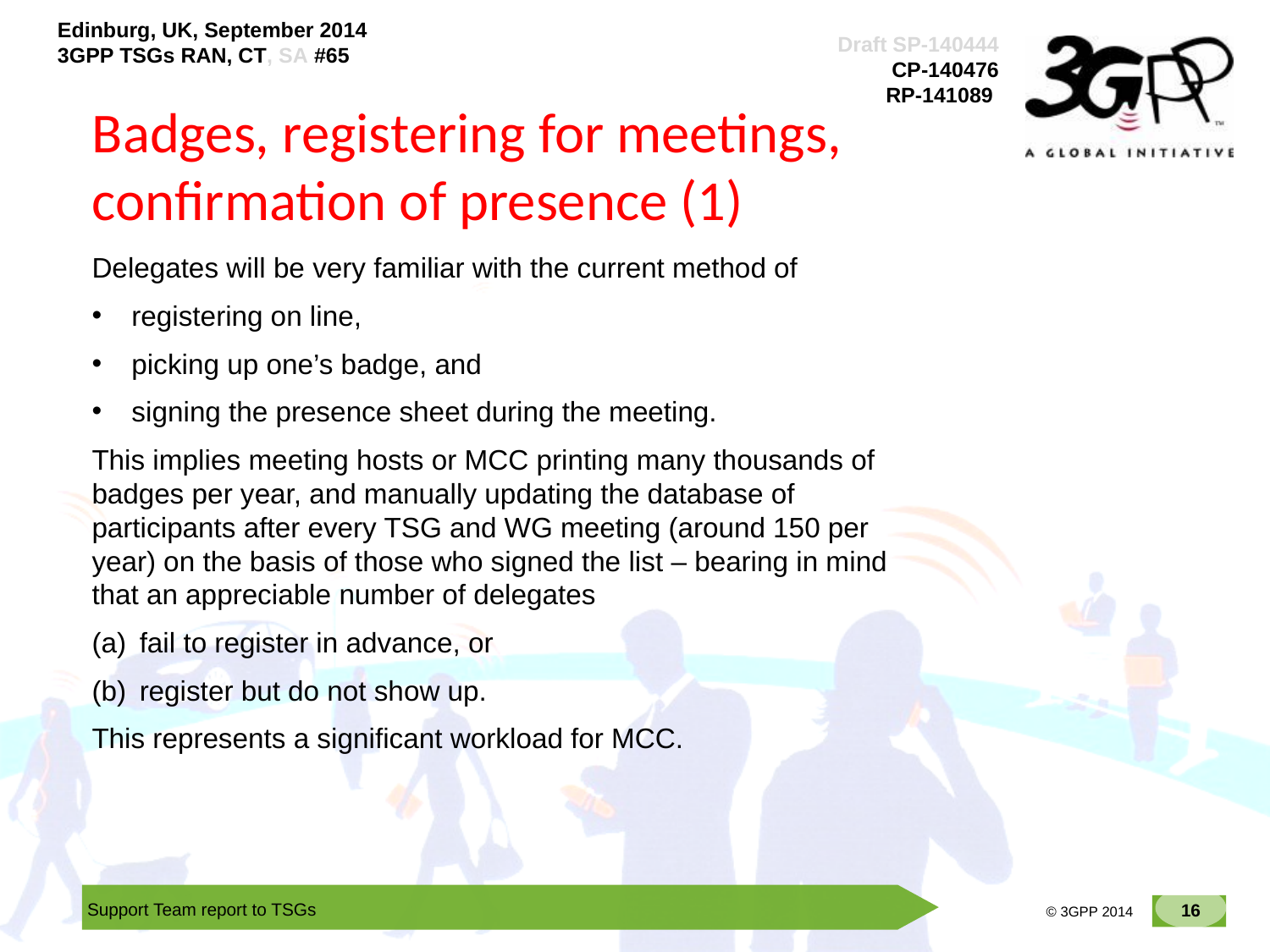

# Badges, registering for meetings, confirmation of presence (1)
Delegates will be very familiar with the current method of
registering on line,
picking up one’s badge, and
signing the presence sheet during the meeting.
This implies meeting hosts or MCC printing many thousands of badges per year, and manually updating the database of participants after every TSG and WG meeting (around 150 per year) on the basis of those who signed the list – bearing in mind that an appreciable number of delegates
fail to register in advance, or
register but do not show up.
This represents a significant workload for MCC.